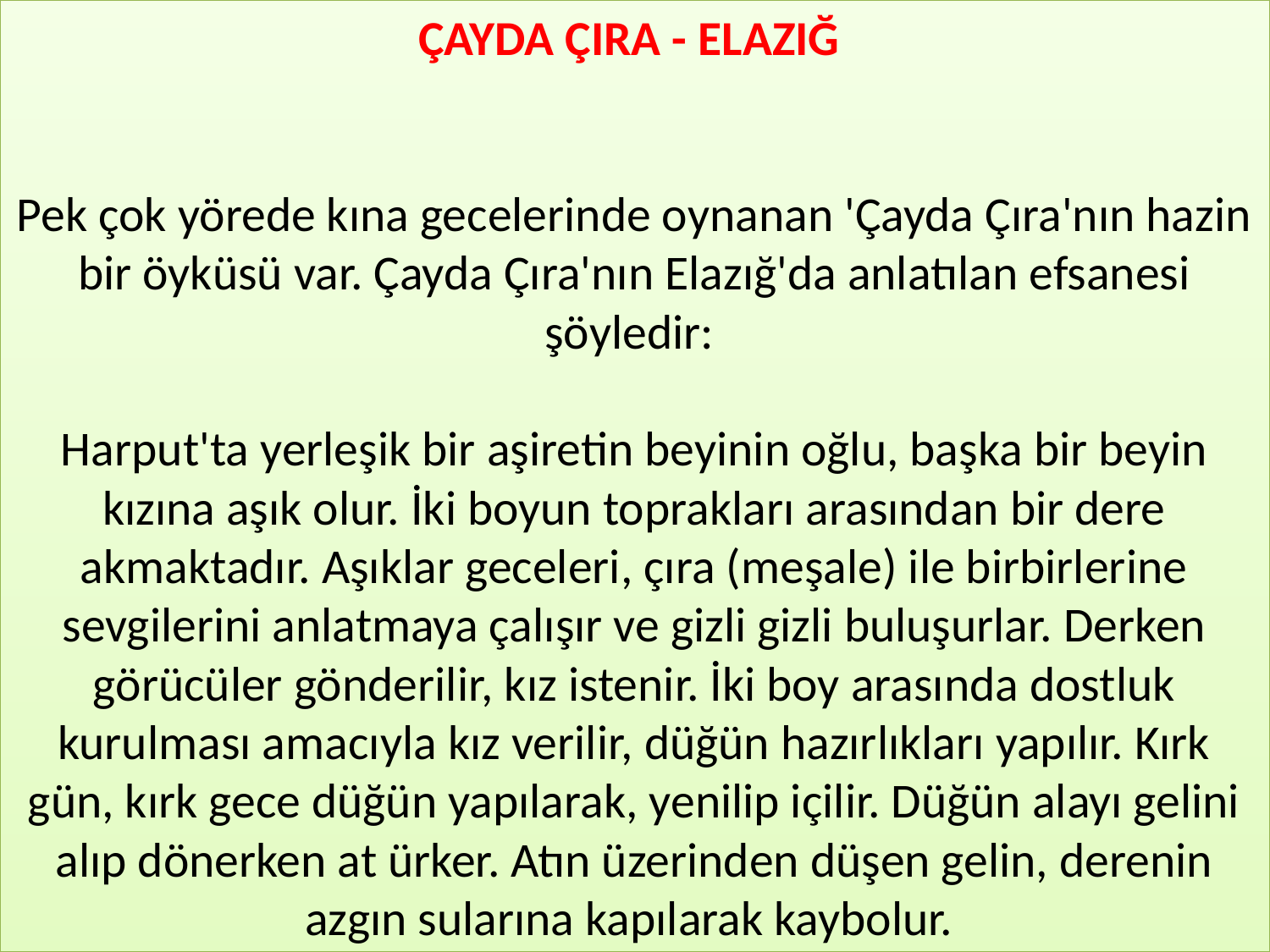

ÇAYDA ÇIRA - ELAZIĞ 
Pek çok yörede kına gecelerinde oynanan 'Çayda Çıra'nın hazin bir öyküsü var. Çayda Çıra'nın Elazığ'da anlatılan efsanesi şöyledir: 
Harput'ta yerleşik bir aşiretin beyinin oğlu, başka bir beyin kızına aşık olur. İki boyun toprakları arasından bir dere akmaktadır. Aşıklar geceleri, çıra (meşale) ile birbirlerine sevgilerini anlatmaya çalışır ve gizli gizli buluşurlar. Derken görücüler gönderilir, kız istenir. İki boy arasında dostluk kurulması amacıyla kız verilir, düğün hazırlıkları yapılır. Kırk gün, kırk gece düğün yapılarak, yenilip içilir. Düğün alayı gelini alıp dönerken at ürker. Atın üzerinden düşen gelin, derenin azgın sularına kapılarak kaybolur.